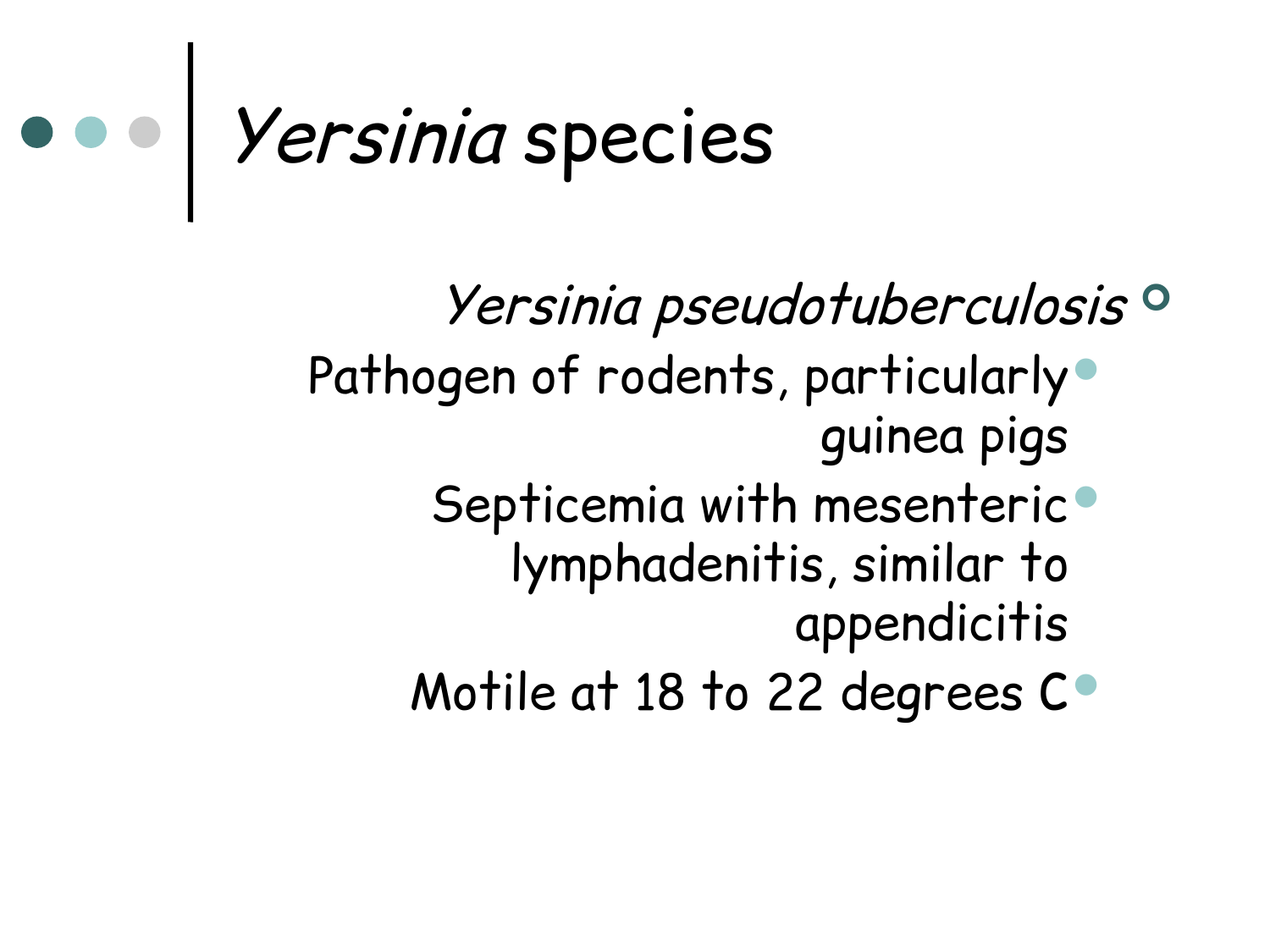

# Yersinia species
Yersinia pseudotuberculosis
Pathogen of rodents, particularly guinea pigs
Septicemia with mesenteric lymphadenitis, similar to appendicitis
Motile at 18 to 22 degrees C